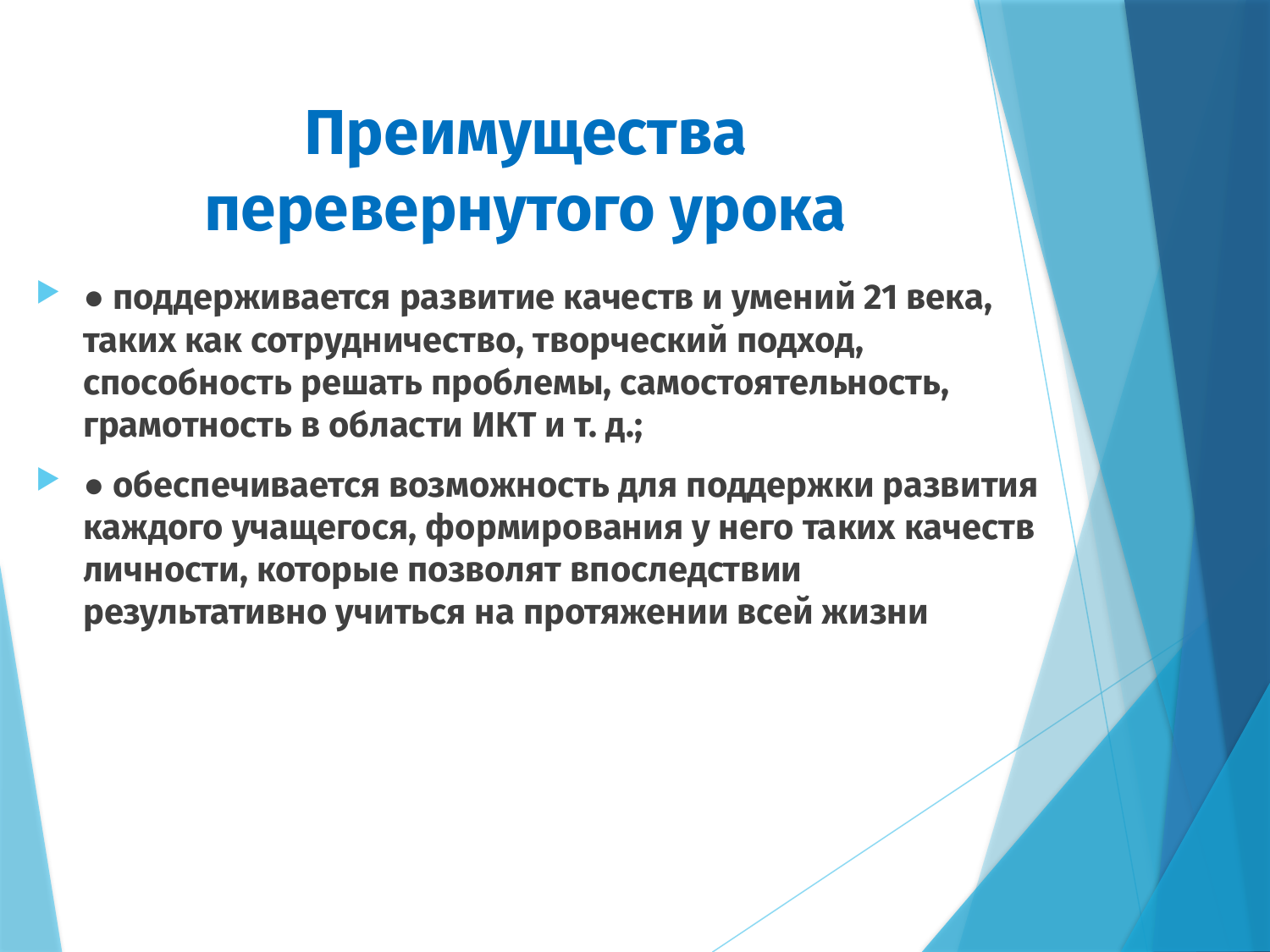

# Преимущества перевернутого урока
● поддерживается развитие качеств и умений 21 века, таких как сотрудничество, творческий подход, способность решать проблемы, самостоятельность, грамотность в области ИКТ и т. д.;
● обеспечивается возможность для поддержки развития каждого учащегося, формирования у него таких качеств личности, которые позволят впоследствии результативно учиться на протяжении всей жизни